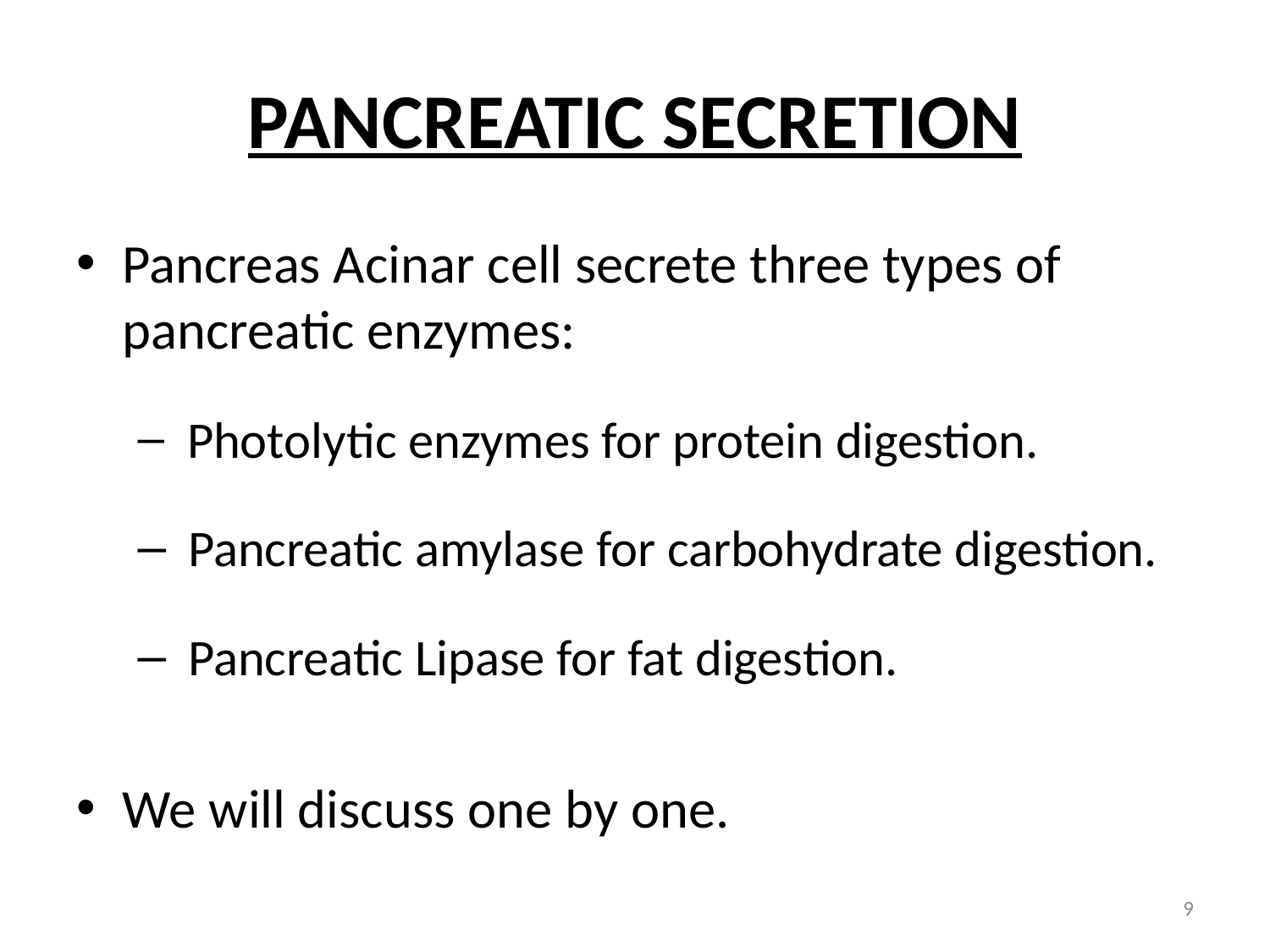

# PANCREATIC SECRETION
Pancreas Acinar cell secrete three types of pancreatic enzymes:
 Photolytic enzymes for protein digestion.
 Pancreatic amylase for carbohydrate digestion.
 Pancreatic Lipase for fat digestion.

We will discuss one by one.
9